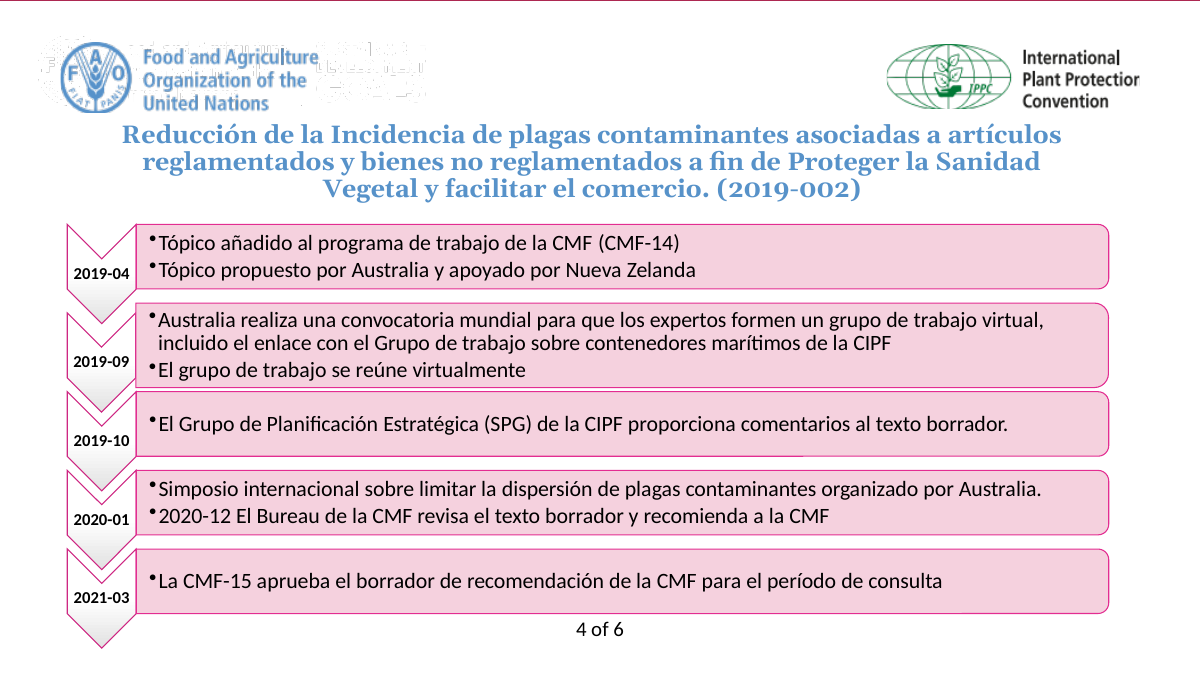

# Reducción de la Incidencia de plagas contaminantes asociadas a artículos reglamentados y bienes no reglamentados a fin de Proteger la Sanidad Vegetal y facilitar el comercio. (2019-002)
2019-04
Tópico añadido al programa de trabajo de la CMF (CMF-14)
Tópico propuesto por Australia y apoyado por Nueva Zelanda
2019-09
Australia realiza una convocatoria mundial para que los expertos formen un grupo de trabajo virtual, incluido el enlace con el Grupo de trabajo sobre contenedores marítimos de la CIPF
El grupo de trabajo se reúne virtualmente
2019-10
El Grupo de Planificación Estratégica (SPG) de la CIPF proporciona comentarios al texto borrador.
2020-01
Simposio internacional sobre limitar la dispersión de plagas contaminantes organizado por Australia.
2020-12 El Bureau de la CMF revisa el texto borrador y recomienda a la CMF
2021-03
La CMF-15 aprueba el borrador de recomendación de la CMF para el período de consulta
4 of 6